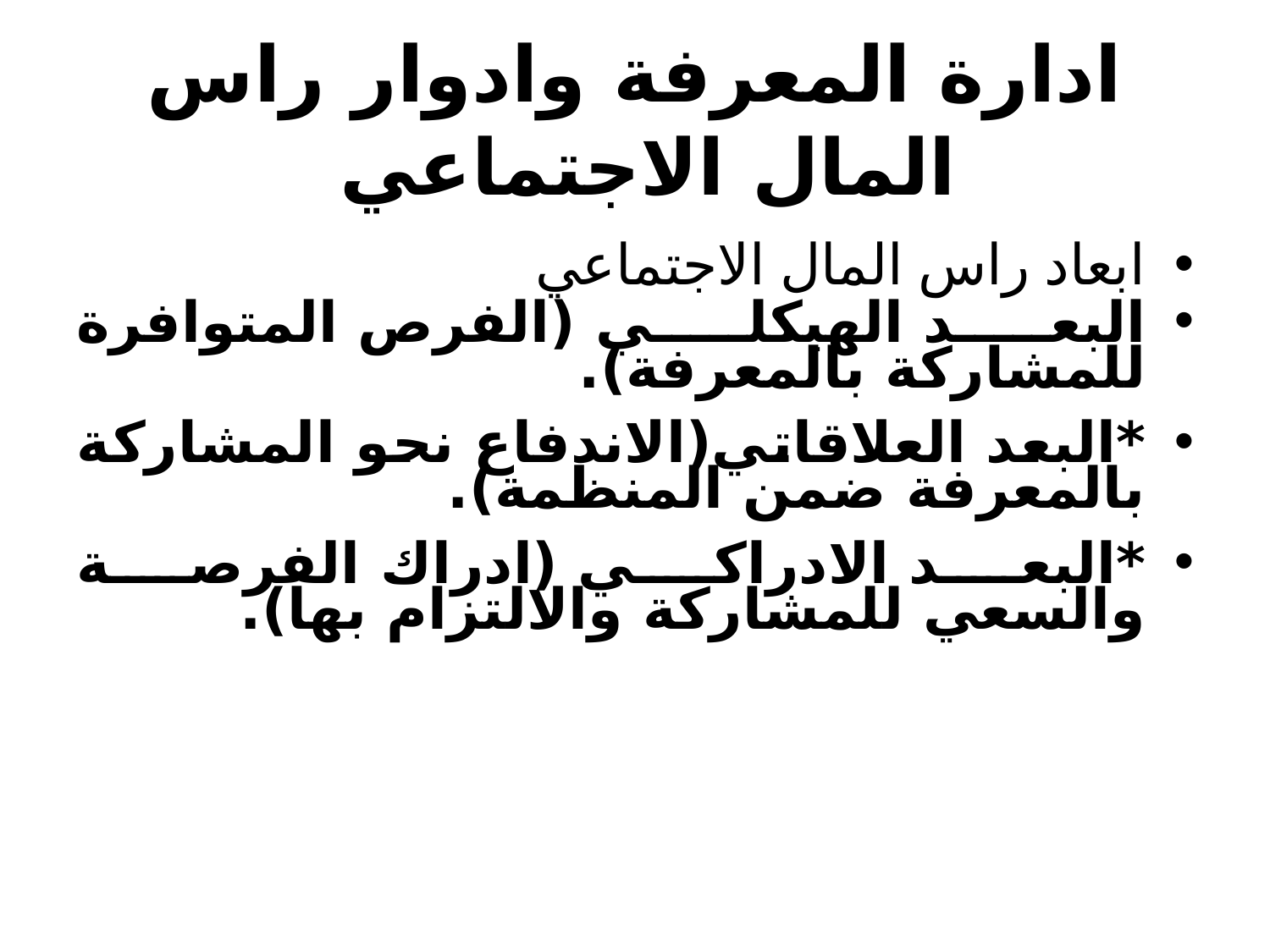

# ادارة المعرفة وادوار راس المال الاجتماعي
ابعاد راس المال الاجتماعي
البعد الهيكلي (الفرص المتوافرة للمشاركة بالمعرفة).
*البعد العلاقاتي(الاندفاع نحو المشاركة بالمعرفة ضمن المنظمة).
*البعد الادراكي (ادراك الفرصة والسعي للمشاركة والالتزام بها).